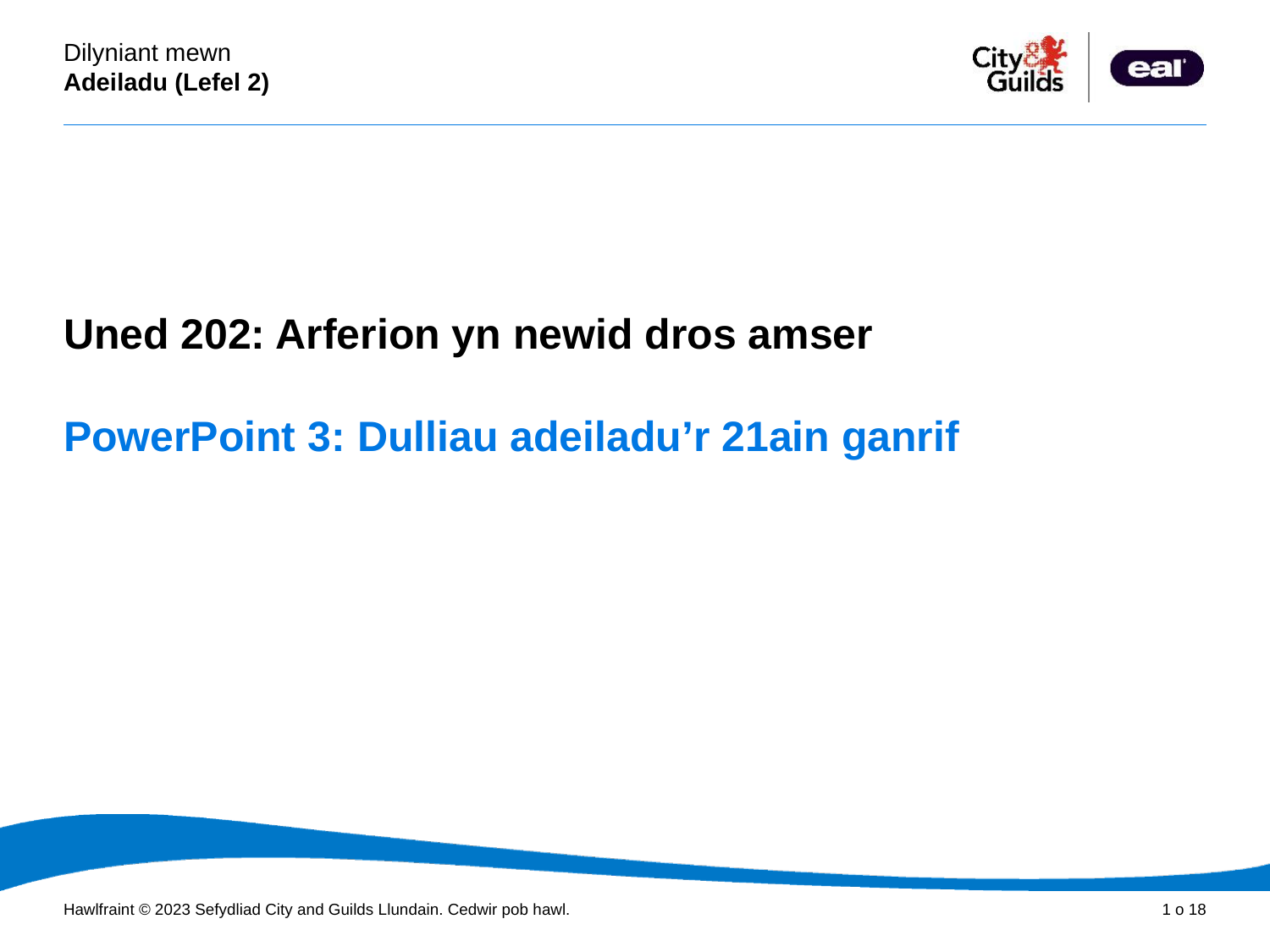

Cyflwyniad PowerPoint
Uned 202: Arferion yn newid dros amser
# PowerPoint 3: Dulliau adeiladu’r 21ain ganrif